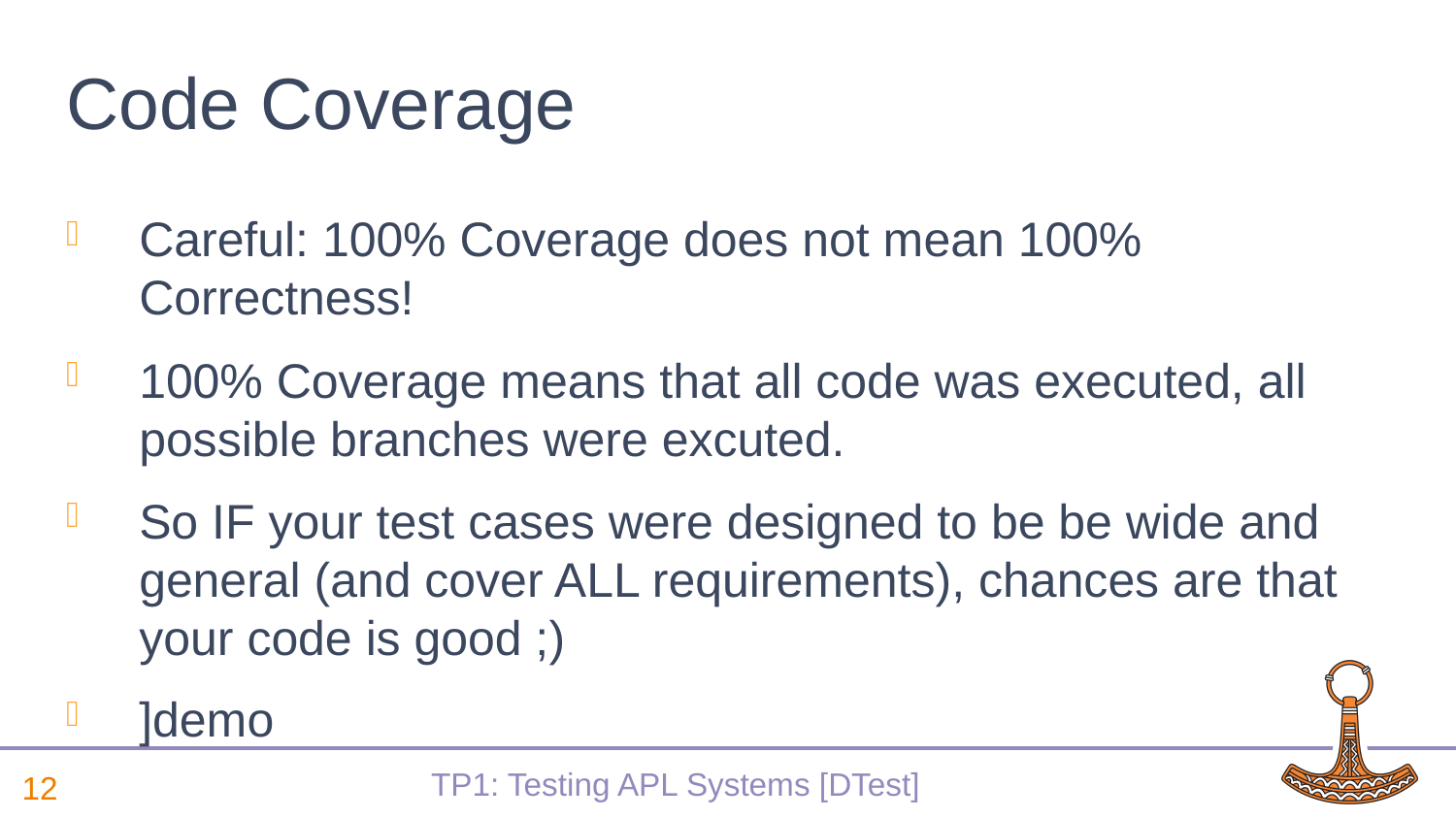

# Code Coverage
Careful: 100% Coverage does not mean 100% Correctness!
100% Coverage means that all code was executed, all possible branches were excuted.
So IF your test cases were designed to be be wide and general (and cover ALL requirements), chances are that your code is good ;)
]demo